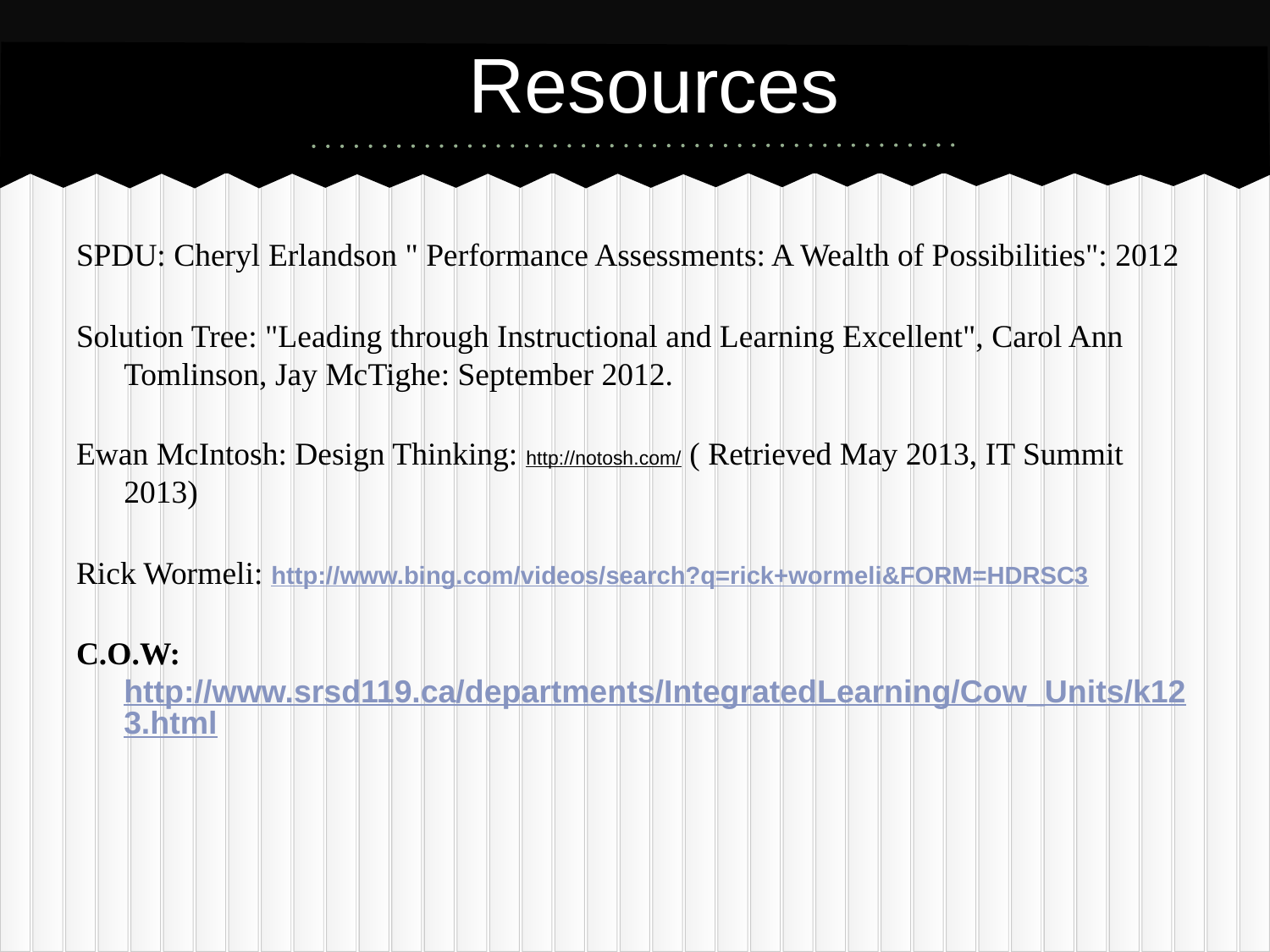

# Resources
SPDU: Cheryl Erlandson " Performance Assessments: A Wealth of Possibilities": 2012

Solution Tree: "Leading through Instructional and Learning Excellent", Carol Ann Tomlinson, Jay McTighe: September 2012.

Ewan McIntosh: Design Thinking: http://notosh.com/ ( Retrieved May 2013, IT Summit 2013)

Rick Wormeli: http://www.bing.com/videos/search?q=rick+wormeli&FORM=HDRSC3

C.O.W: http://www.srsd119.ca/departments/IntegratedLearning/Cow_Units/k123.html